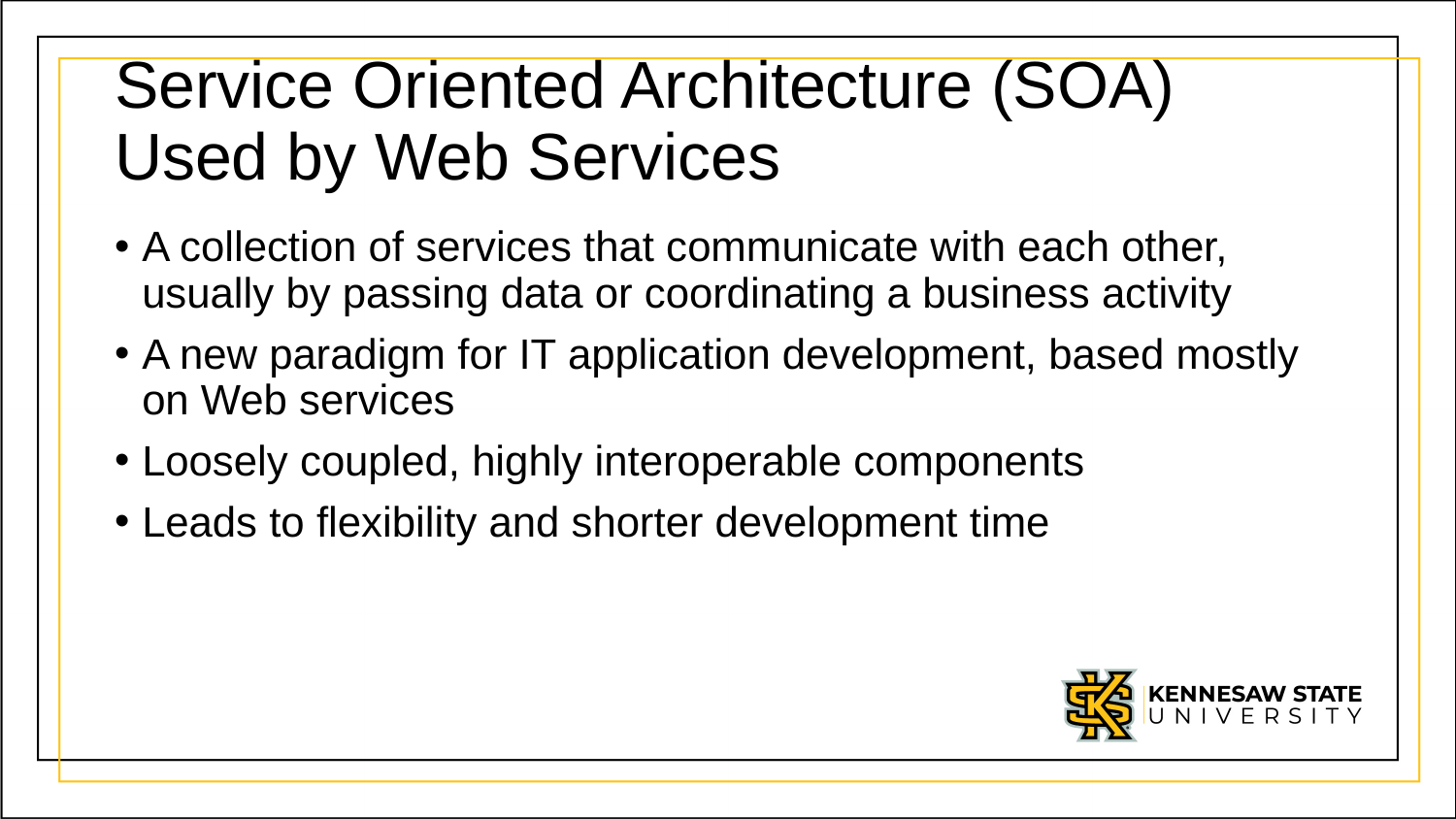

# Service Oriented Architecture (SOA) Used by Web Services
A collection of services that communicate with each other, usually by passing data or coordinating a business activity
A new paradigm for IT application development, based mostly on Web services
Loosely coupled, highly interoperable components
Leads to flexibility and shorter development time